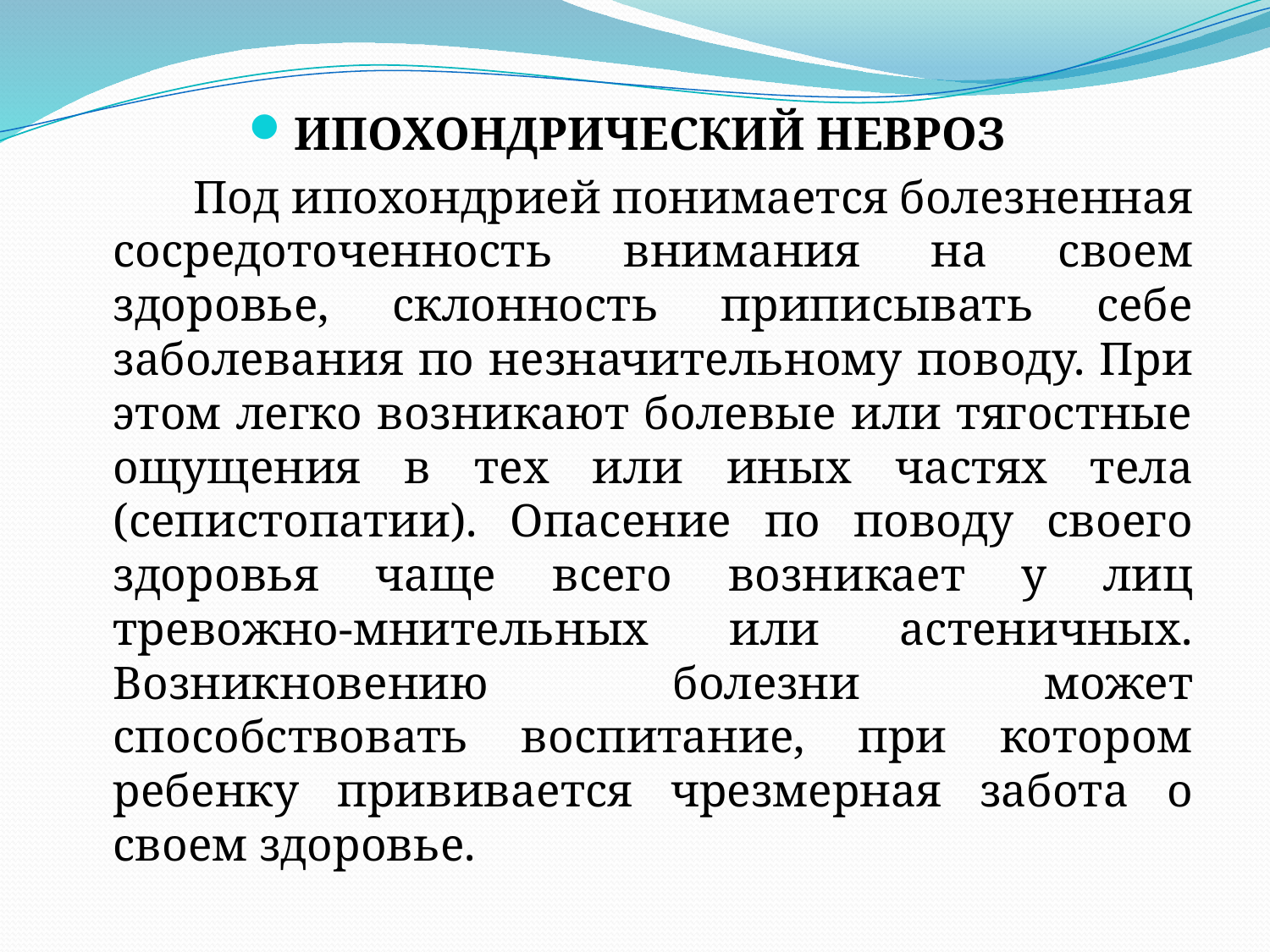

ИПОХОНДРИЧЕСКИЙ НЕВРОЗ
          Под ипохондрией понимается болезненная сосредоточенность внимания на своем здоровье, склонность приписывать себе заболевания по незначительному поводу. При этом легко возникают болевые или тягостные ощущения в тех или иных частях тела (сепистопатии). Опасение по поводу своего здоровья чаще всего возникает у лиц тревожно-мнительных или астеничных. Возникновению болезни может способствовать воспитание, при котором ребенку прививается чрезмерная забота о своем здоровье.